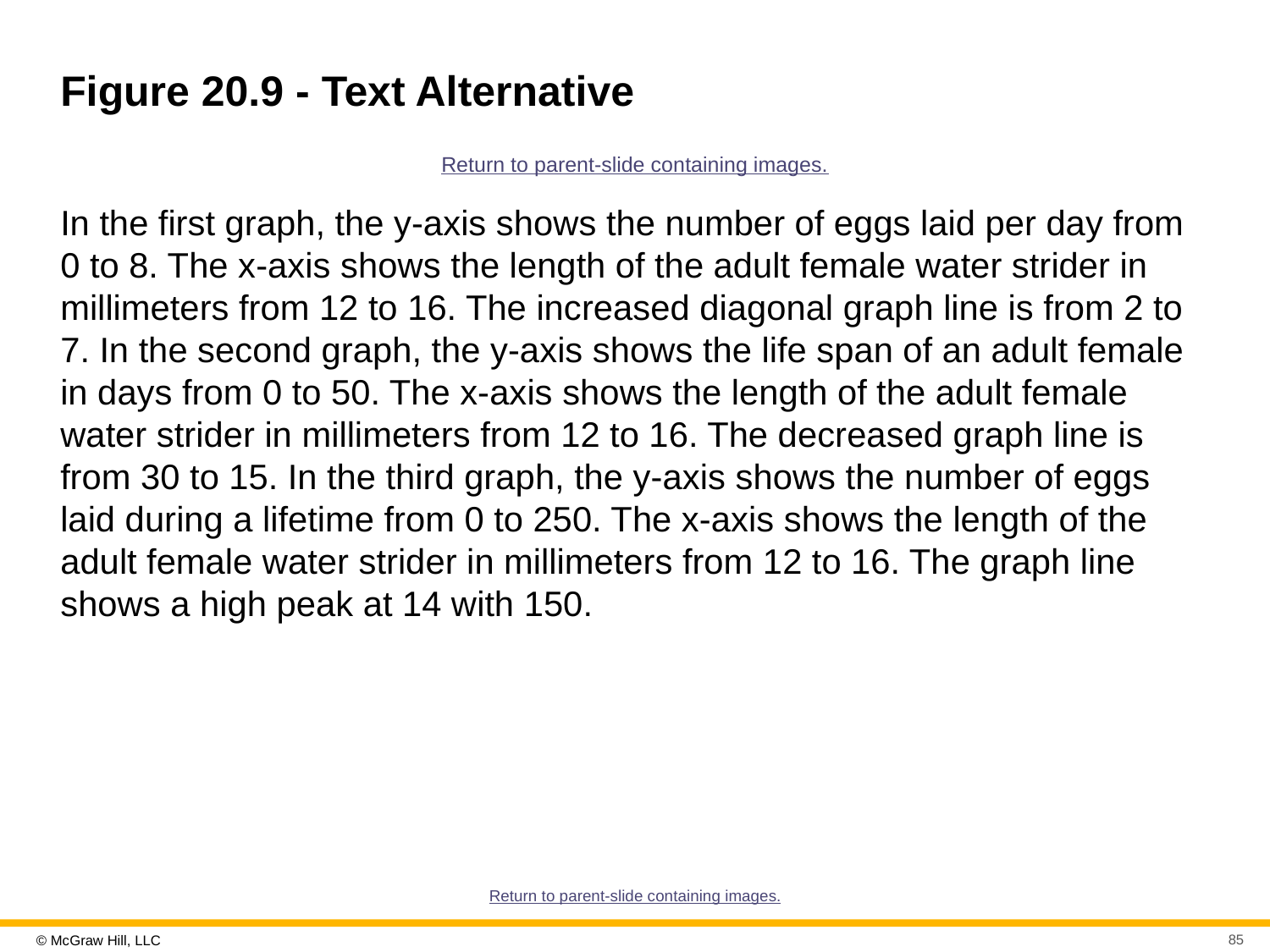

# Figure 20.9 - Text Alternative
Return to parent-slide containing images.
In the first graph, the y-axis shows the number of eggs laid per day from 0 to 8. The x-axis shows the length of the adult female water strider in millimeters from 12 to 16. The increased diagonal graph line is from 2 to 7. In the second graph, the y-axis shows the life span of an adult female in days from 0 to 50. The x-axis shows the length of the adult female water strider in millimeters from 12 to 16. The decreased graph line is from 30 to 15. In the third graph, the y-axis shows the number of eggs laid during a lifetime from 0 to 250. The x-axis shows the length of the adult female water strider in millimeters from 12 to 16. The graph line shows a high peak at 14 with 150.
Return to parent-slide containing images.
85